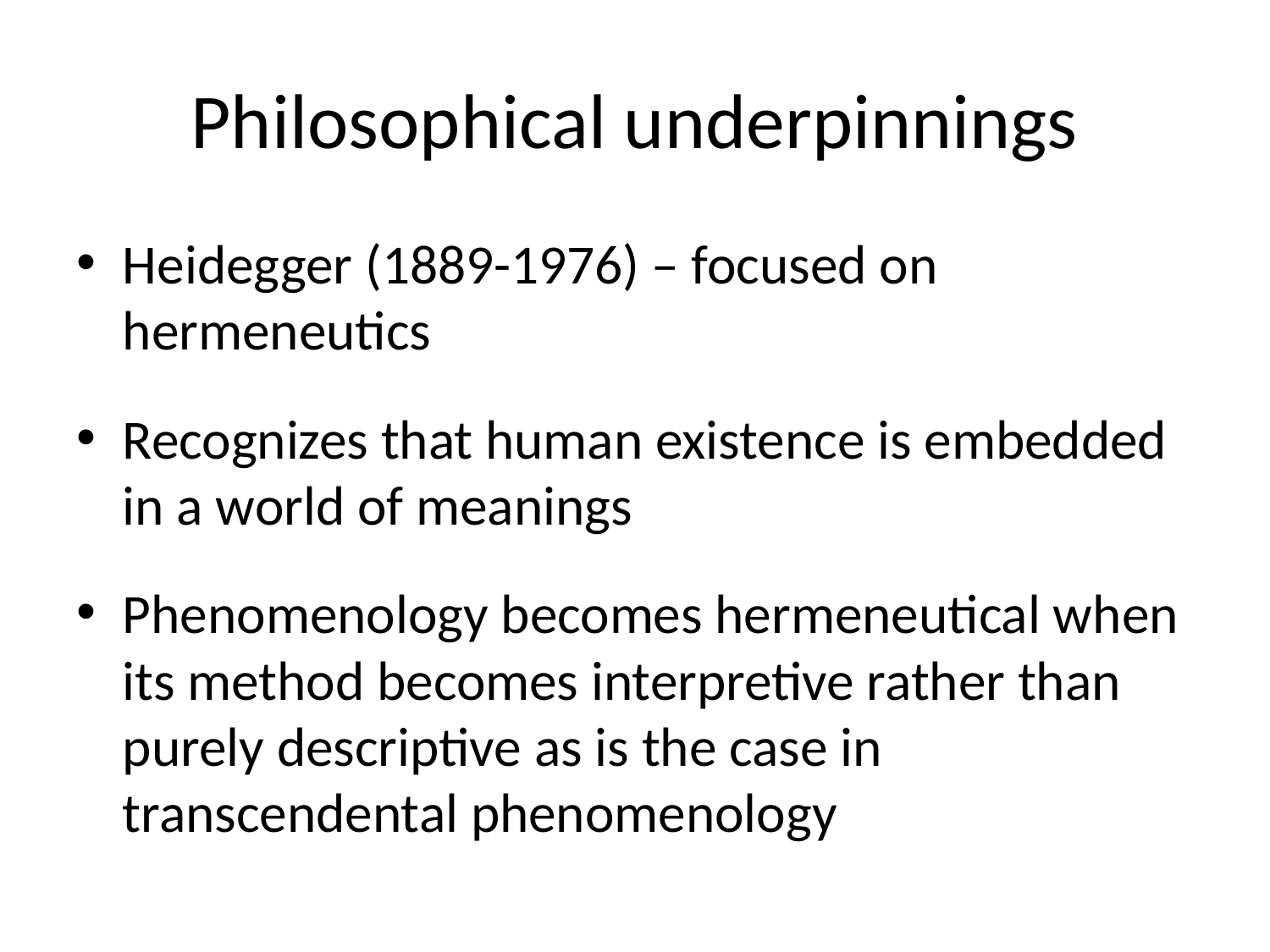

# Philosophical underpinnings
Heidegger (1889-1976) – focused on hermeneutics
Recognizes that human existence is embedded in a world of meanings
Phenomenology becomes hermeneutical when its method becomes interpretive rather than purely descriptive as is the case in transcendental phenomenology